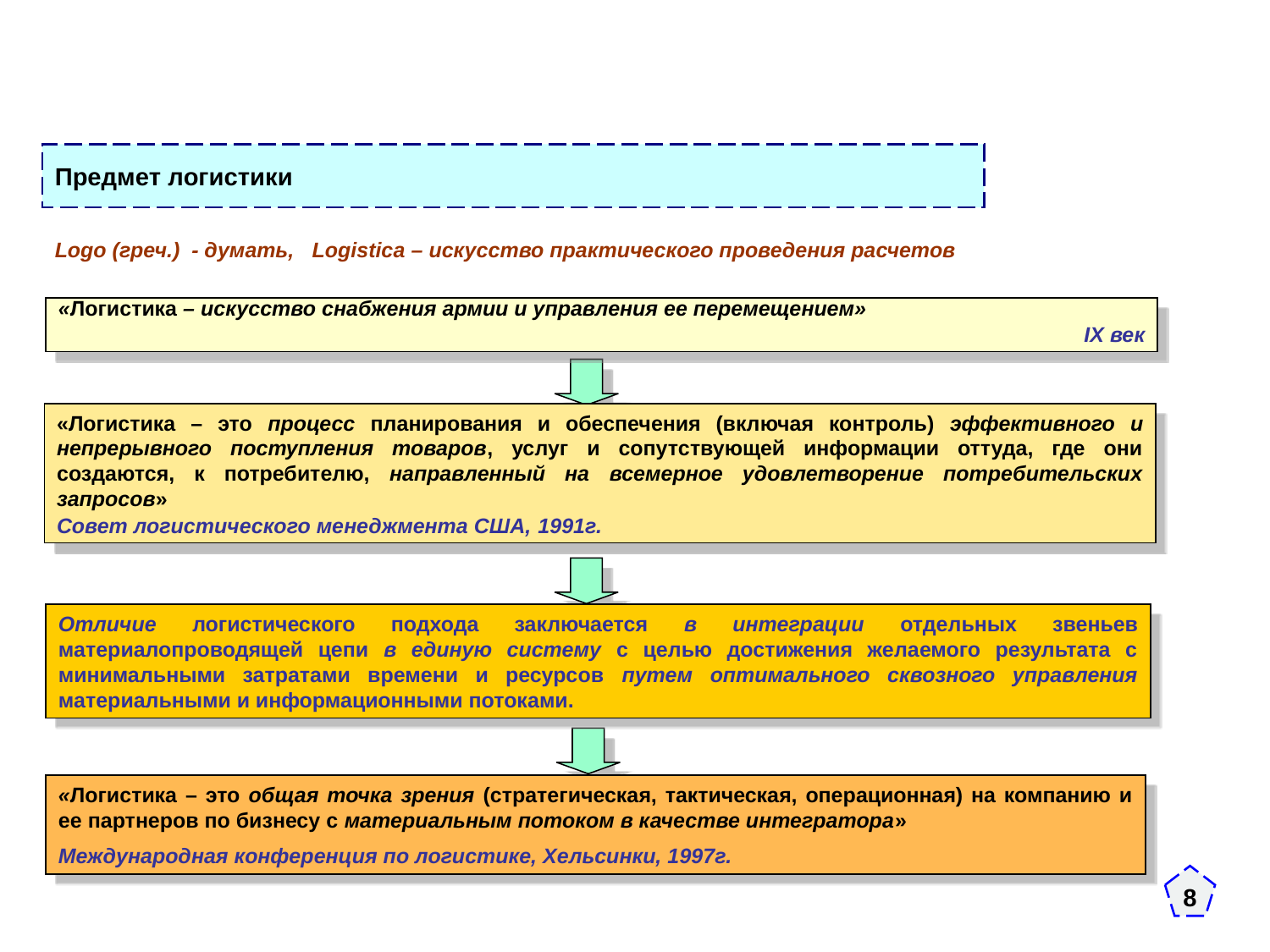

Предмет логистики
8
Logo (греч.)  - думать,   Logistica – искусство практического проведения расчетов
«Логистика – искусство снабжения армии и управления ее перемещением»
IX век

«Логистика – это процесс планирования и обеспечения (включая контроль) эффективного и непрерывного поступления товаров, услуг и сопутствующей информации оттуда, где они создаются, к потребителю, направленный на всемерное удовлетворение потребительских запросов»
Совет логистического менеджмента США, 1991г.

Отличие логистического подхода заключается в интеграции отдельных звеньев материалопроводящей цепи в единую систему с целью достижения желаемого результата с минимальными затратами времени и ресурсов путем оптимального сквозного управления материальными и информационными потоками.

«Логистика – это общая точка зрения (стратегическая, тактическая, операционная) на компанию и ее партнеров по бизнесу с материальным потоком в качестве интегратора»
Международная конференция по логистике, Хельсинки, 1997г.